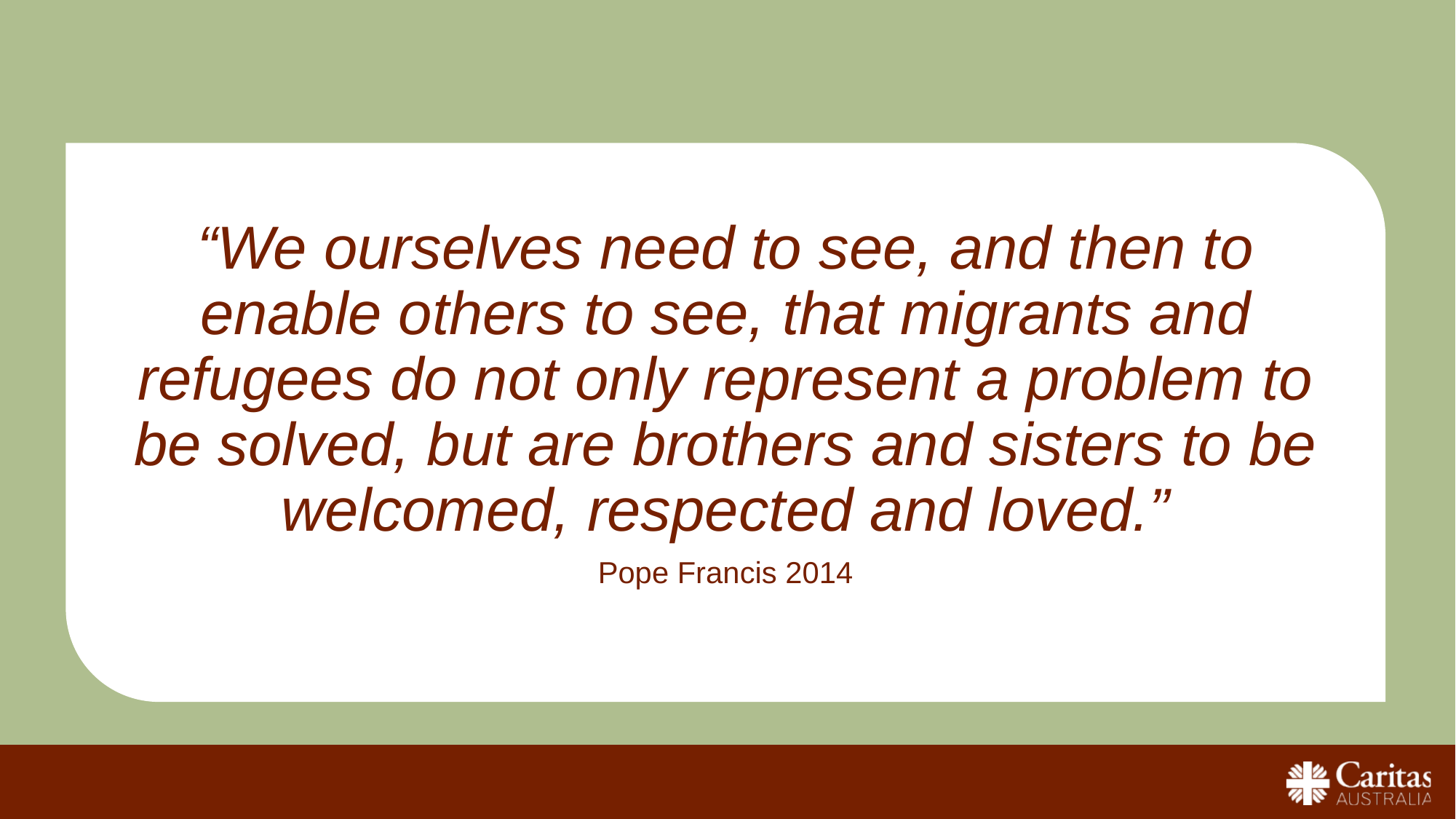

“We ourselves need to see, and then to enable others to see, that migrants and refugees do not only represent a problem to be solved, but are brothers and sisters to be welcomed, respected and loved.”
Pope Francis 2014